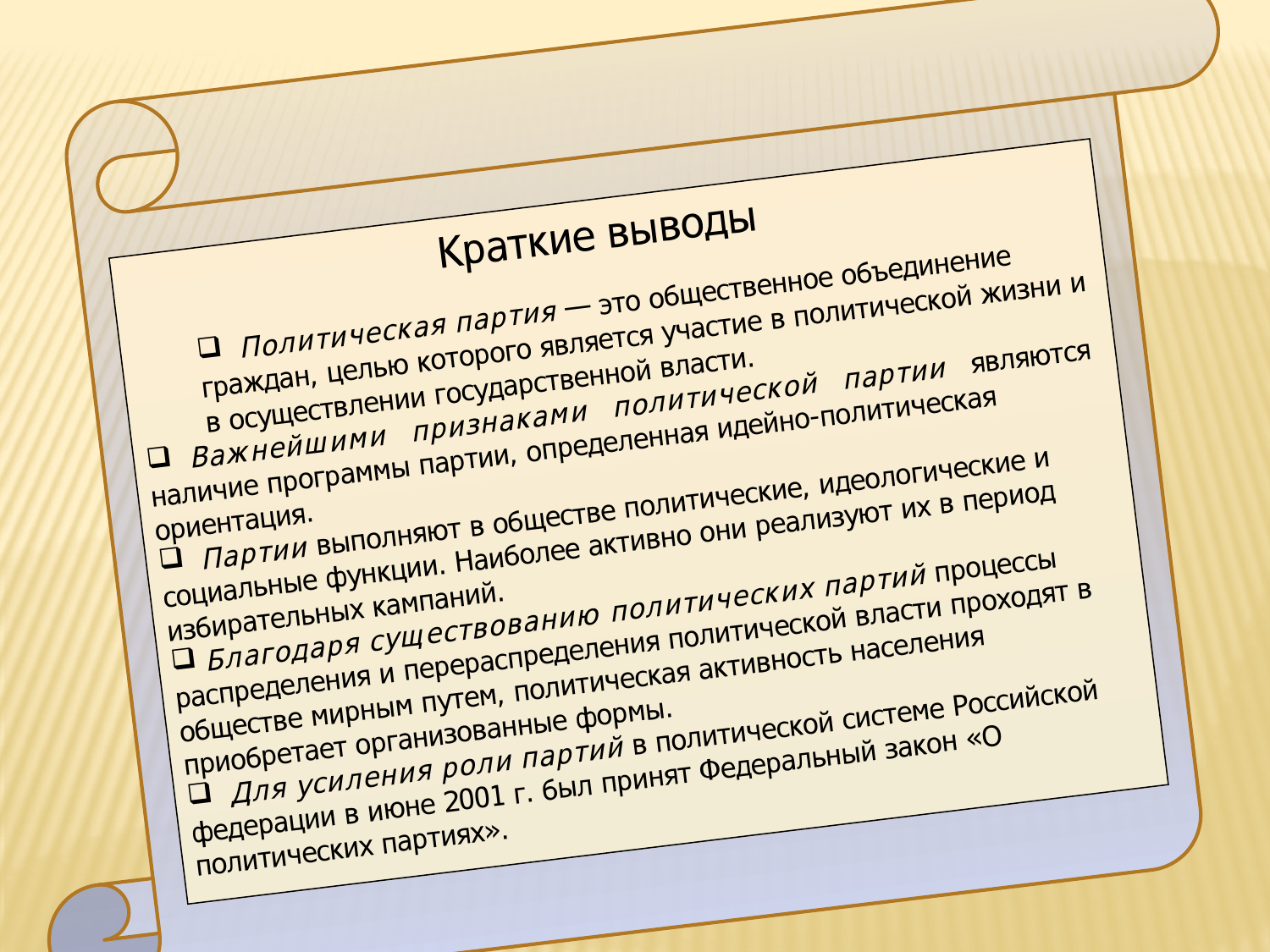

Краткие выводы
  Политическая партия — это общественное объединение граждан, целью которого является участие в политической жизни и в осуществлении государственной власти.
  Важнейшими   признаками   политической   партии   являются наличие программы партии, определенная идейно-политическая ориентация.
  Партии выполняют в обществе политические, идеологические и социальные функции. Наиболее активно они реализуют их в период избирательных кампаний.
 Благодаря существованию политических партий процессы распределения и перераспределения политической власти проходят в обществе мирным путем, политическая активность населения приобретает организованные формы.
  Для усиления роли партий в политической системе Российской федерации в июне 2001 г. был принят Федеральный закон «О политических партиях».